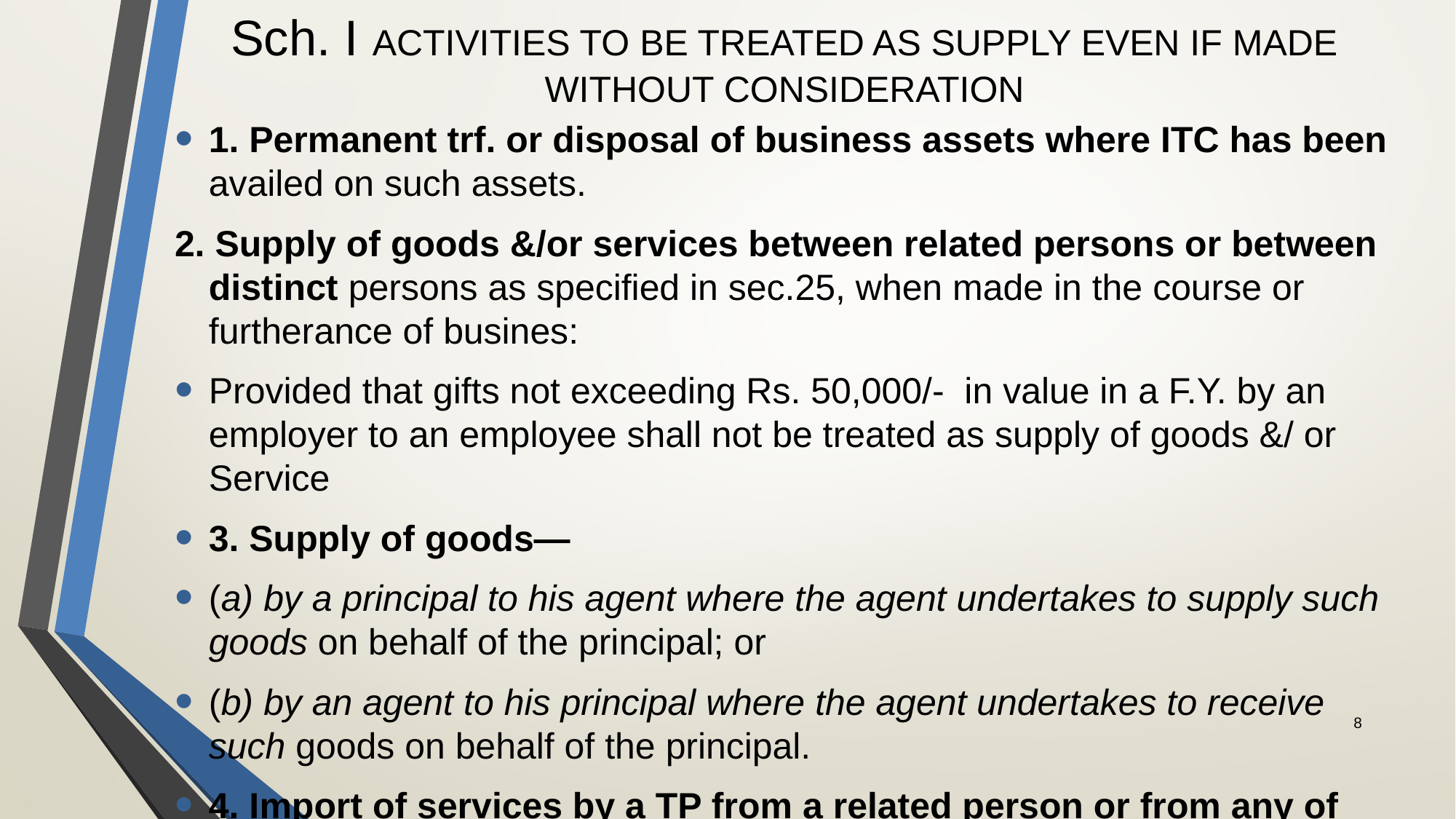

# Sch. I ACTIVITIES TO BE TREATED AS SUPPLY EVEN IF MADE WITHOUT CONSIDERATION
1. Permanent trf. or disposal of business assets where ITC has been availed on such assets.
2. Supply of goods &/or services between related persons or between distinct persons as specified in sec.25, when made in the course or furtherance of busines:
Provided that gifts not exceeding Rs. 50,000/-  in value in a F.Y. by an employer to an employee shall not be treated as supply of goods &/ or Service
3. Supply of goods—
(a) by a principal to his agent where the agent undertakes to supply such goods on behalf of the principal; or
(b) by an agent to his principal where the agent undertakes to receive such goods on behalf of the principal.
4. Import of services by a TP from a related person or from any of his other establishments outside India, in the course or furtherance of business.
8